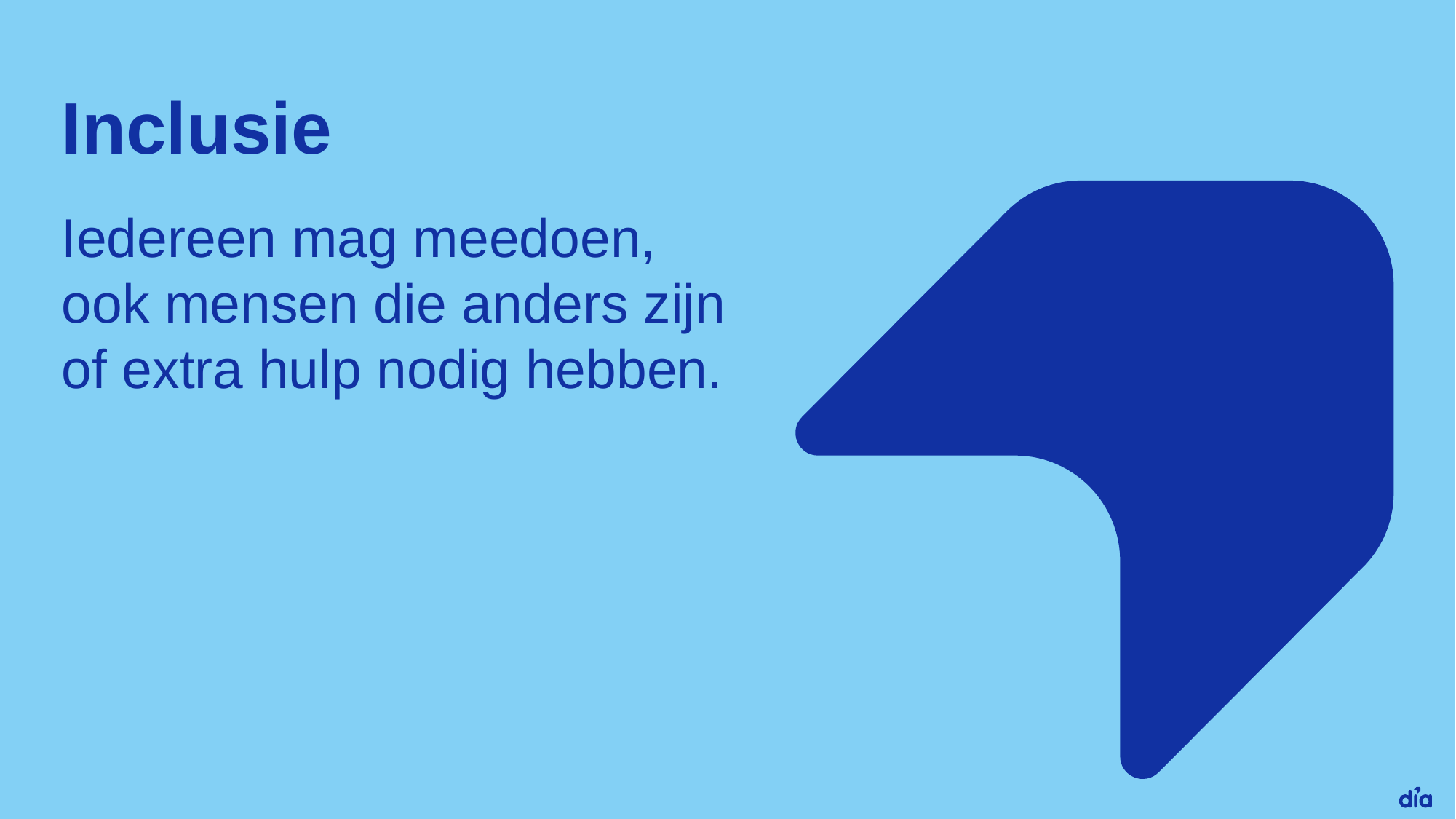

# Inclusie
Iedereen mag meedoen, ook mensen die anders zijn of extra hulp nodig hebben.